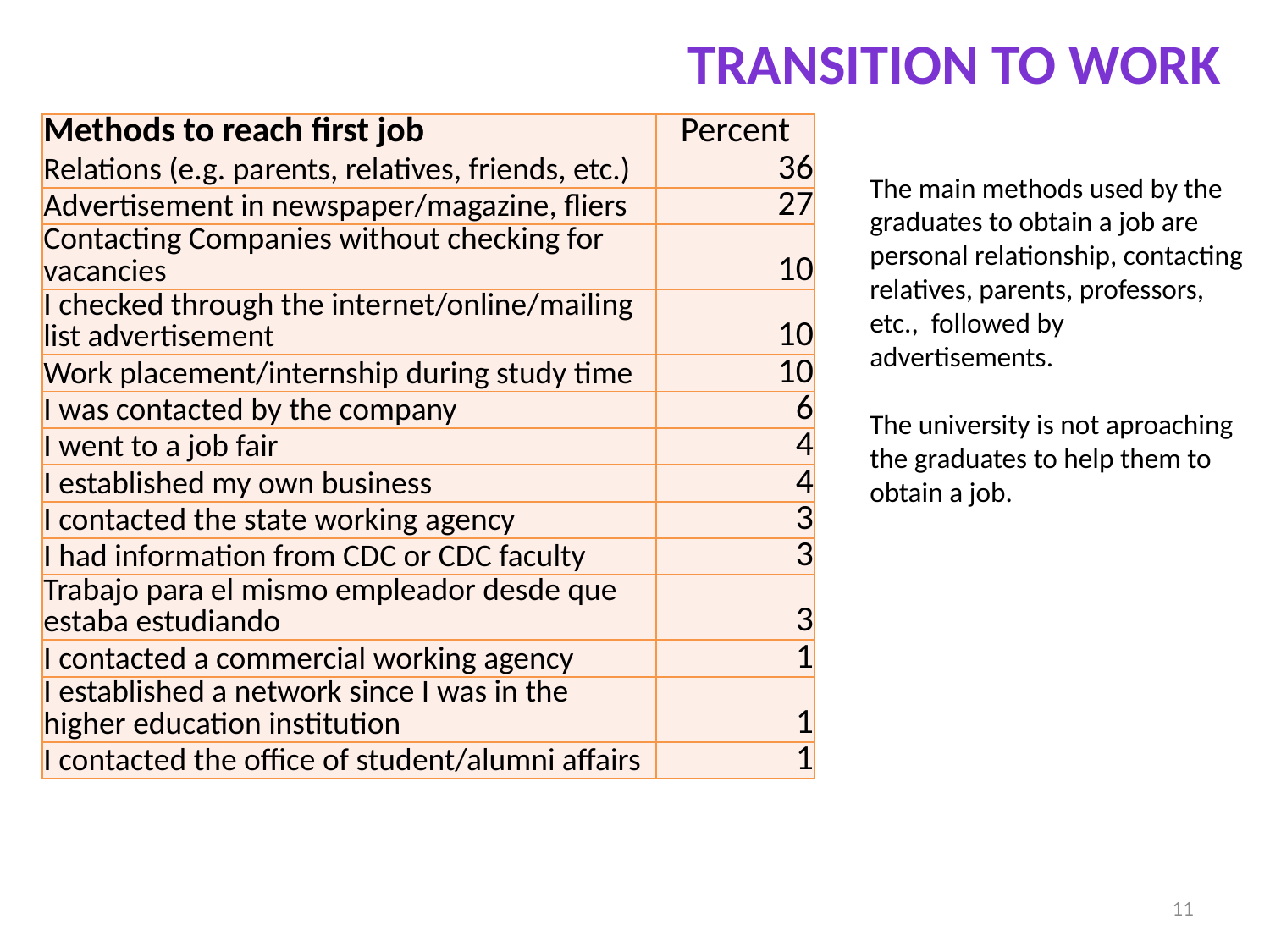

Transition to work
| Methods to reach first job | Percent |
| --- | --- |
| Relations (e.g. parents, relatives, friends, etc.) | 36 |
| Advertisement in newspaper/magazine, fliers | 27 |
| Contacting Companies without checking for vacancies | 10 |
| I checked through the internet/online/mailing list advertisement | 10 |
| Work placement/internship during study time | 10 |
| I was contacted by the company | 6 |
| I went to a job fair | 4 |
| I established my own business | 4 |
| I contacted the state working agency | 3 |
| I had information from CDC or CDC faculty | 3 |
| Trabajo para el mismo empleador desde que estaba estudiando | 3 |
| I contacted a commercial working agency | 1 |
| I established a network since I was in the higher education institution | 1 |
| I contacted the office of student/alumni affairs | 1 |
The main methods used by the graduates to obtain a job are personal relationship, contacting relatives, parents, professors, etc.,  followed by advertisements.

The university is not aproaching the graduates to help them to obtain a job.
11